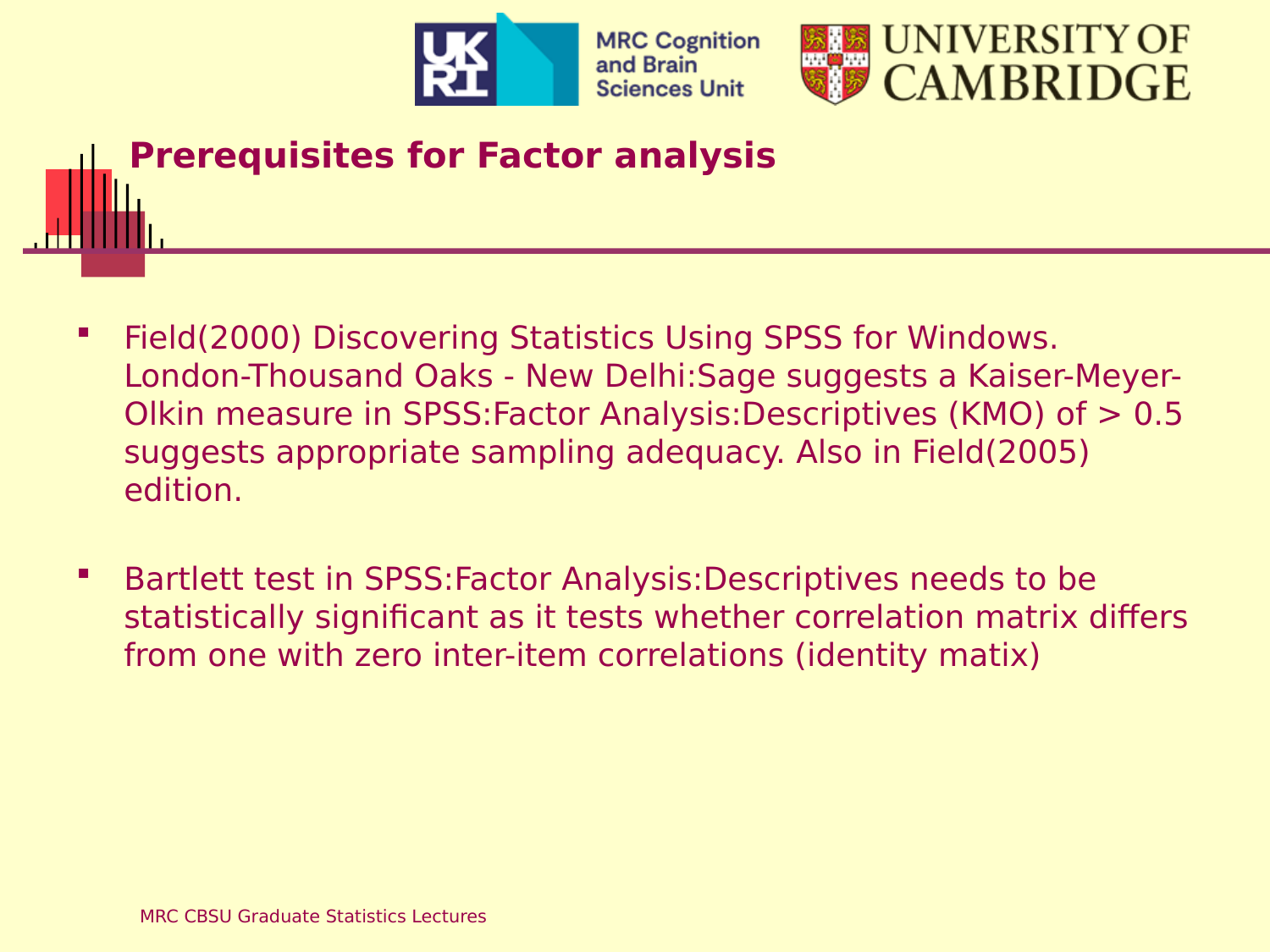

# Prerequisites for Factor analysis

Field(2000) Discovering Statistics Using SPSS for Windows. London-Thousand Oaks - New Delhi:Sage suggests a Kaiser-Meyer-Olkin measure in SPSS:Factor Analysis:Descriptives (KMO) of > 0.5 suggests appropriate sampling adequacy. Also in Field(2005) edition.

Bartlett test in SPSS:Factor Analysis:Descriptives needs to be statistically significant as it tests whether correlation matrix differs from one with zero inter-item correlations (identity matix)

MRC CBSU Graduate Statistics Lectures